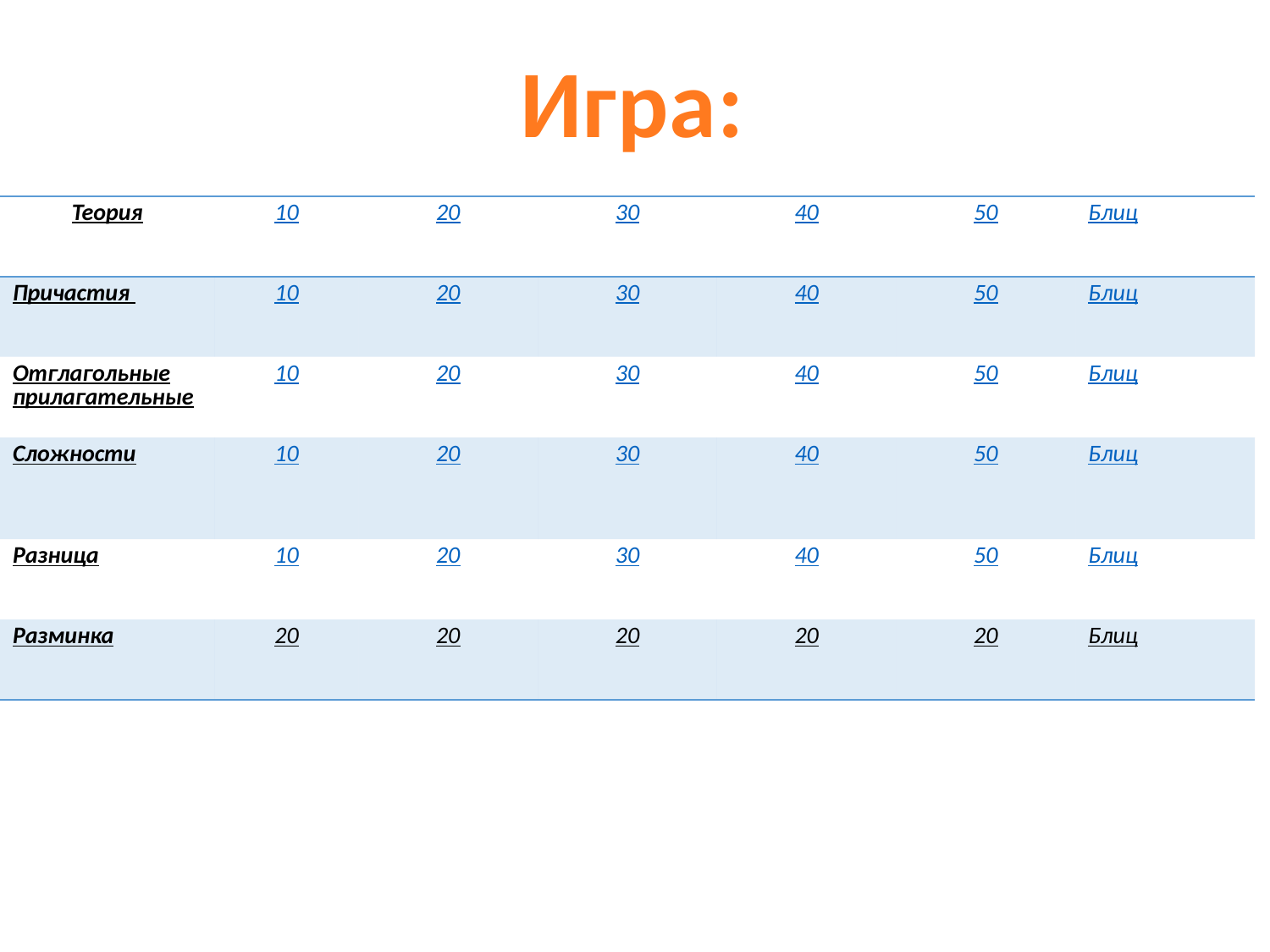

Игра:
| Теория | 10 | 20 | 30 | 40 | 50 | Блиц |
| --- | --- | --- | --- | --- | --- | --- |
| Причастия | 10 | 20 | 30 | 40 | 50 | Блиц |
| Отглагольные прилагательные | 10 | 20 | 30 | 40 | 50 | Блиц |
| Сложности | 10 | 20 | 30 | 40 | 50 | Блиц |
| Разница | 10 | 20 | 30 | 40 | 50 | Блиц |
| Разминка | 20 | 20 | 20 | 20 | 20 | Блиц |